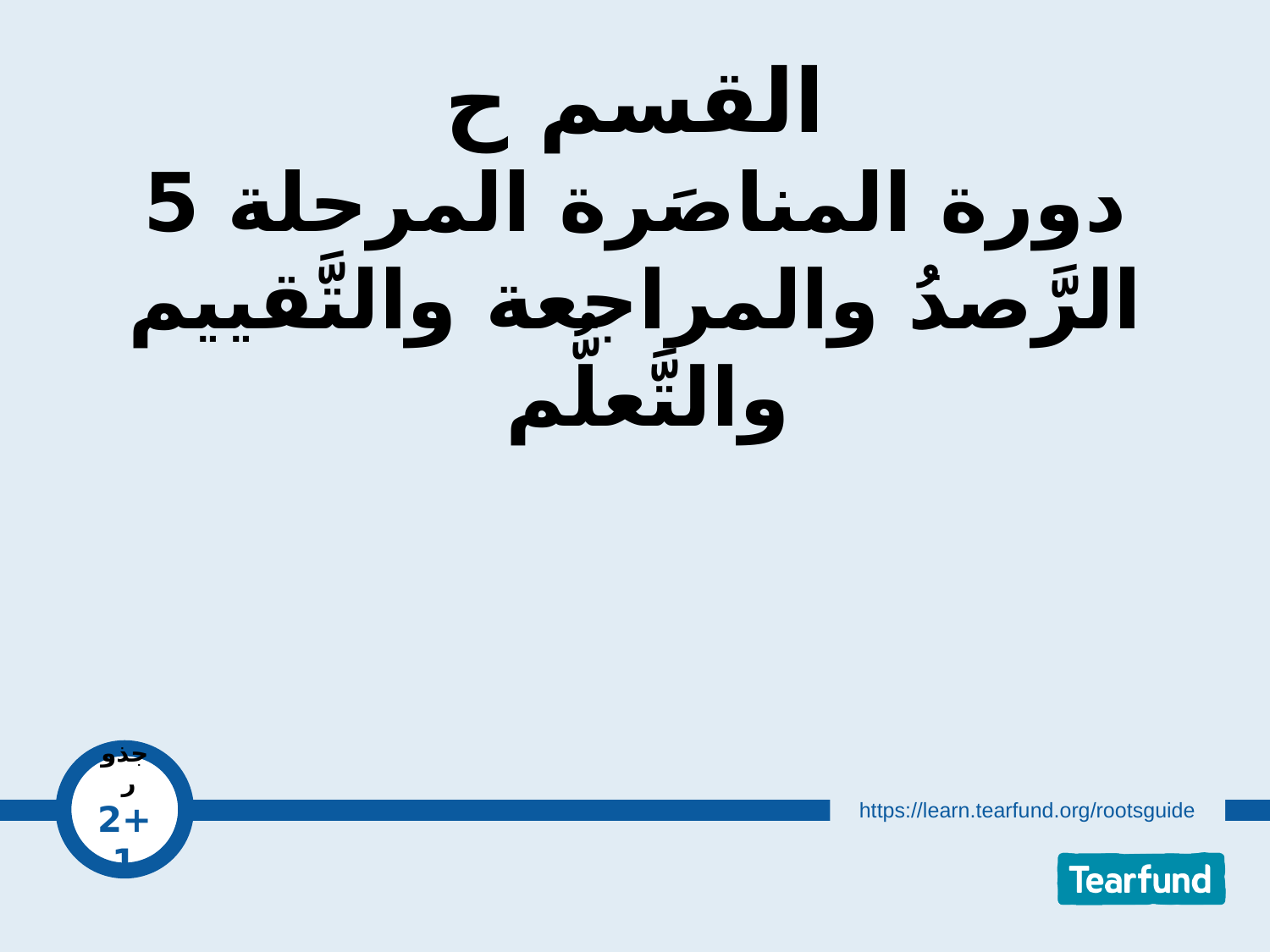

# القسم ح دورة المناصَرة المرحلة 5 الرَّصدُ والمراجعة والتَّقييم والتَّعلُّم